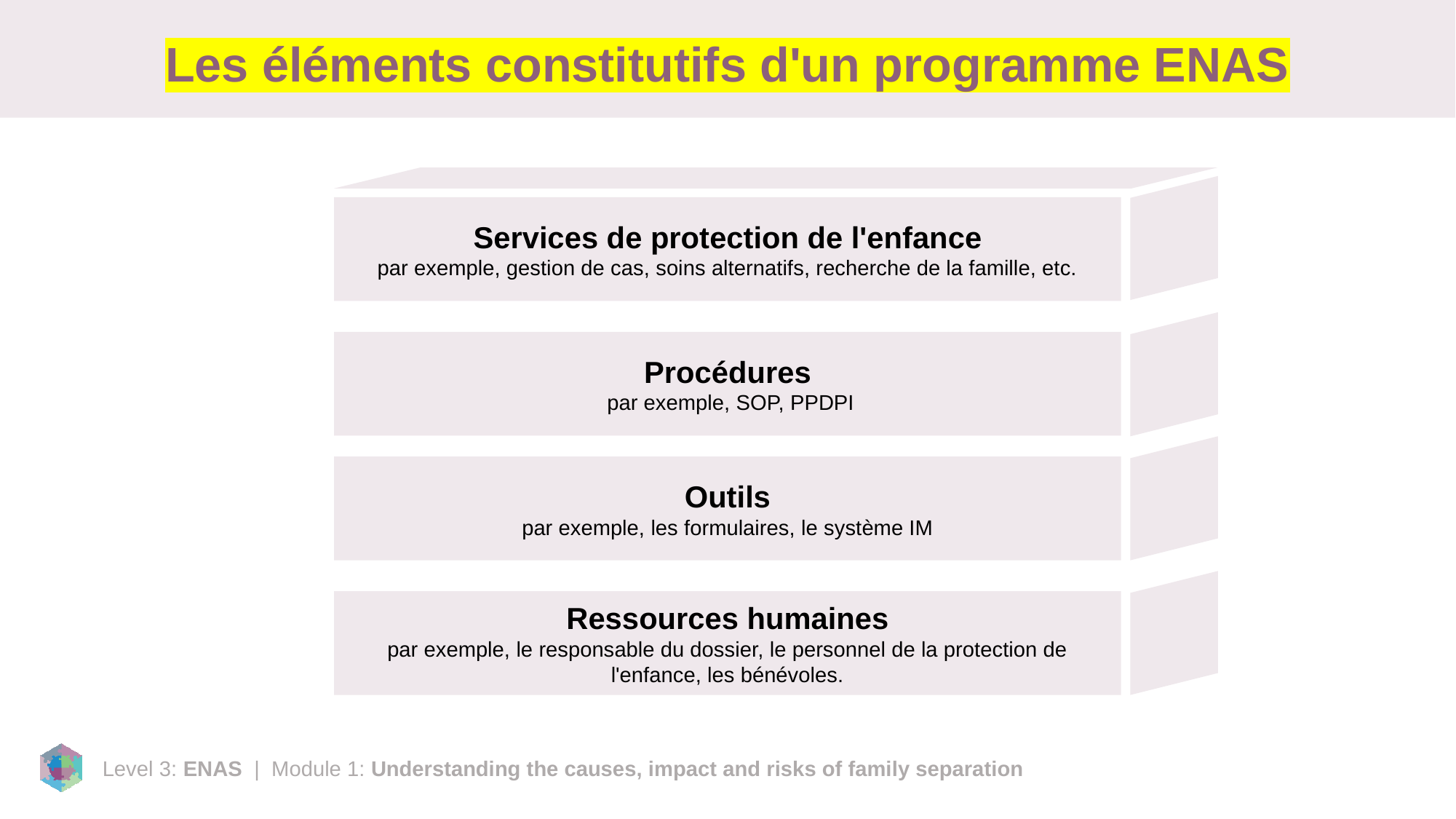

# Les éléments constitutifs d'un programme ENAS

Services de protection de l'enfance
par exemple, gestion de cas, soins alternatifs, recherche de la famille, etc.

Procédures
 par exemple, SOP, PPDPI

Outils
par exemple, les formulaires, le système IM

Ressources humaines
par exemple, le responsable du dossier, le personnel de la protection de l'enfance, les bénévoles.